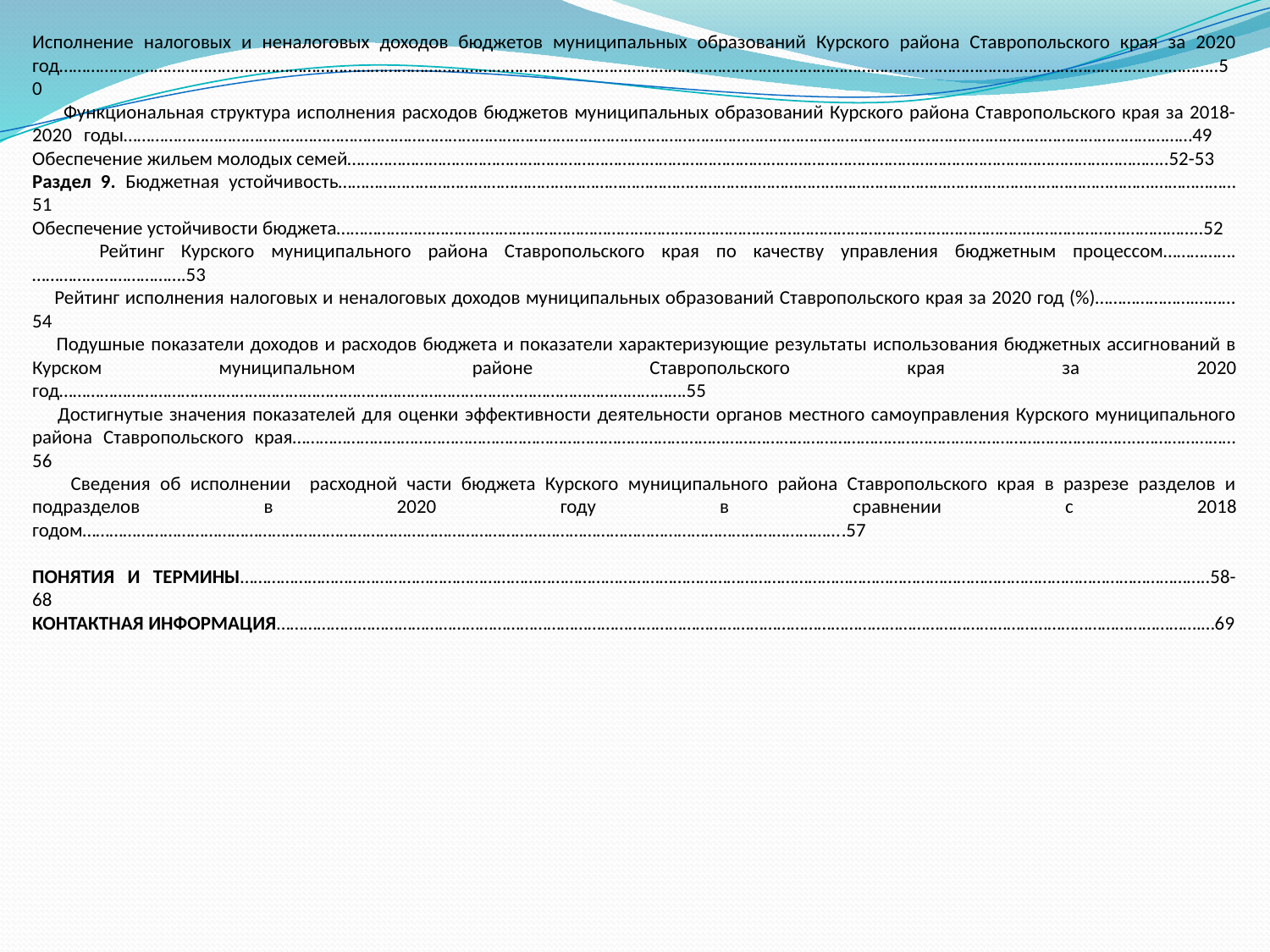

Исполнение налоговых и неналоговых доходов бюджетов муниципальных образований Курского района Ставропольского края за 2020 год…………………………………………………………………………………………………………………………………………………………………………………………………………………………………..50
     Функциональная структура исполнения расходов бюджетов муниципальных образований Курского района Ставропольского края за 2018-2020 годы…………………………………………………………………………………………………………………………………………………………………………………………………………………49   Обеспечение жильем молодых семей………………………………………………………………………………………………………………………………………………………………..52-53
Раздел 9. Бюджетная устойчивость……………………………………………………………………………………………………………………………………………………………….………………51
Обеспечение устойчивости бюджета………………………………………………………………………………………………………………………………………………………….……………..52
    Рейтинг Курского муниципального района Ставропольского края по качеству управления бюджетным процессом…………….…………………………….53
    Рейтинг исполнения налоговых и неналоговых доходов муниципальных образований Ставропольского края за 2020 год (%)………………….………54
    Подушные показатели доходов и расходов бюджета и показатели характеризующие результаты использования бюджетных ассигнований в Курском муниципальном районе Ставропольского края за 2020 год………………………………………………………………………………………………………………………….55
    Достигнутые значения показателей для оценки эффективности деятельности органов местного самоуправления Курского муниципального района Ставропольского края……………………………………………………………………………………………………………………………………………………………………..…………………56
    Сведения об исполнении  расходной части бюджета Курского муниципального района Ставропольского края в разрезе разделов и подразделов в 2020 году в сравнении с 2018 годом…………………………………………………………………………………………………………………………………………………….57

ПОНЯТИЯ И ТЕРМИНЫ……………………………………………………………………………………………………………………………………………………………………………………………..58-68
КОНТАКТНАЯ ИНФОРМАЦИЯ…………………………………………………………………………………………………………………………………………………………………………………….…69